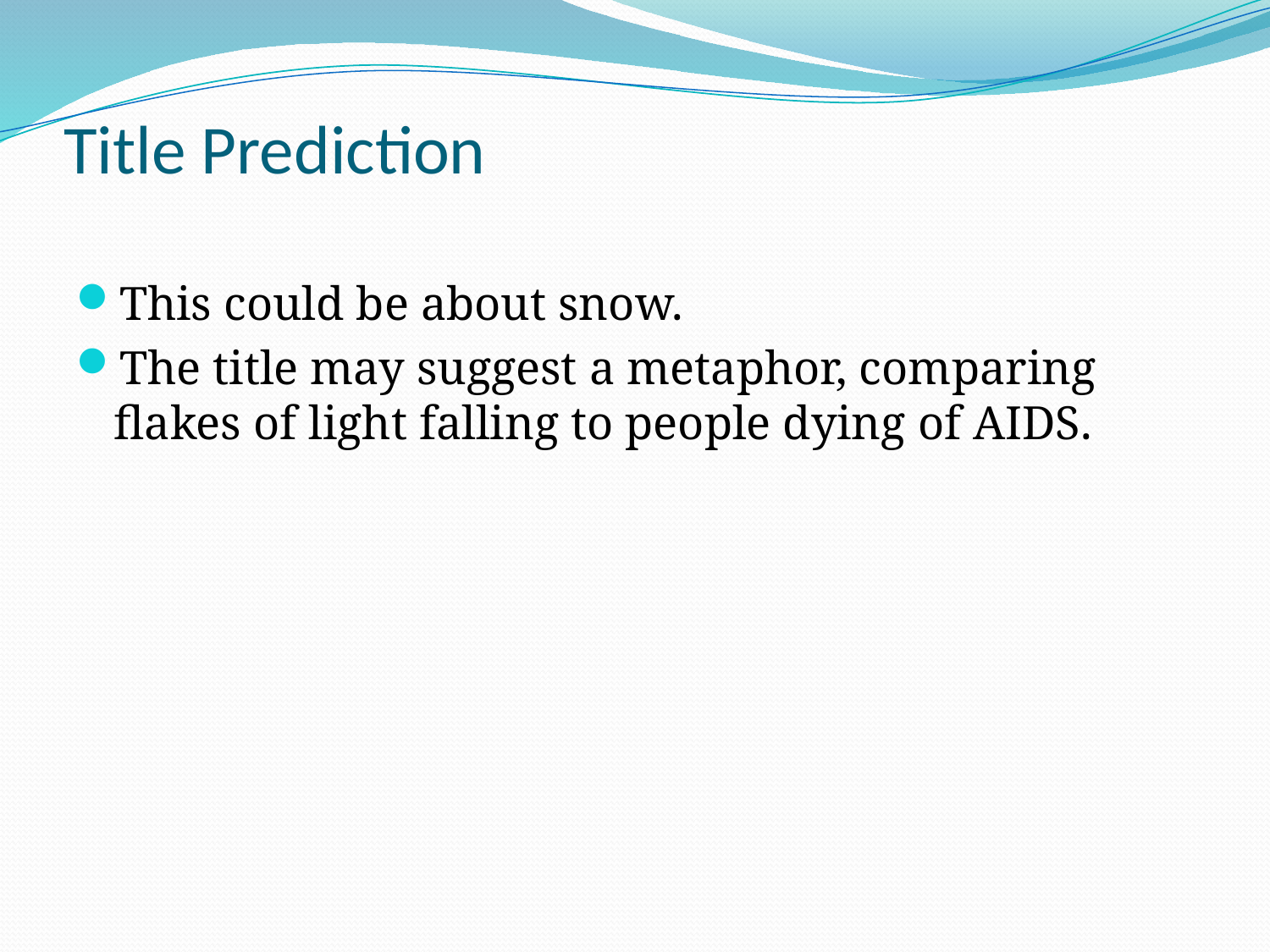

# Title Prediction
This could be about snow.
The title may suggest a metaphor, comparing flakes of light falling to people dying of AIDS.